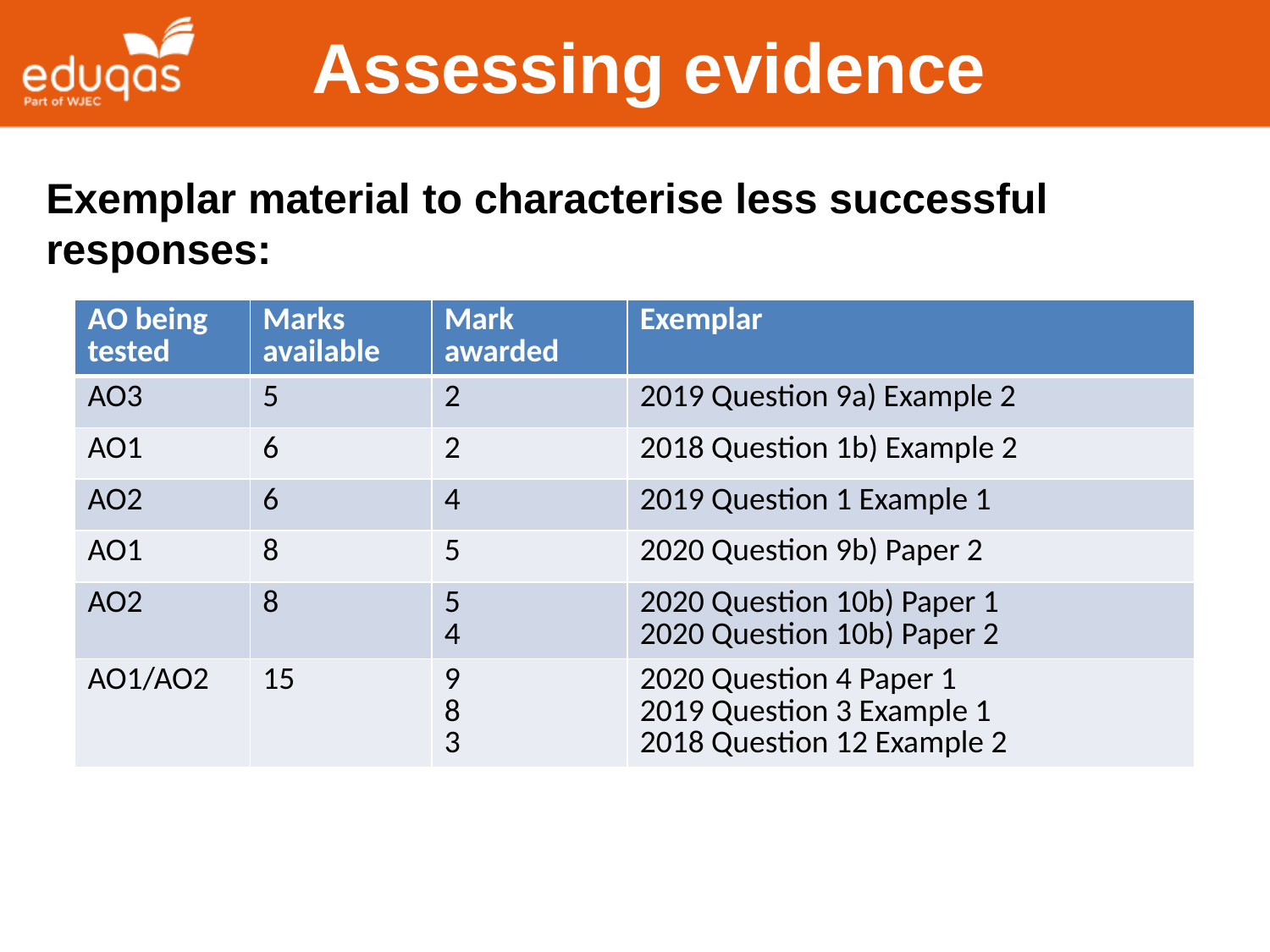

Assessing evidence
Exemplar material to characterise less successful responses:

| AO being tested | Marks available | Mark awarded | Exemplar |
| --- | --- | --- | --- |
| AO3 | 5 | 2 | 2019 Question 9a) Example 2 |
| AO1 | 6 | 2 | 2018 Question 1b) Example 2 |
| AO2 | 6 | 4 | 2019 Question 1 Example 1 |
| AO1 | 8 | 5 | 2020 Question 9b) Paper 2 |
| AO2 | 8 | 5 4 | 2020 Question 10b) Paper 1 2020 Question 10b) Paper 2 |
| AO1/AO2 | 15 | 9 8 3 | 2020 Question 4 Paper 1 2019 Question 3 Example 1 2018 Question 12 Example 2 |